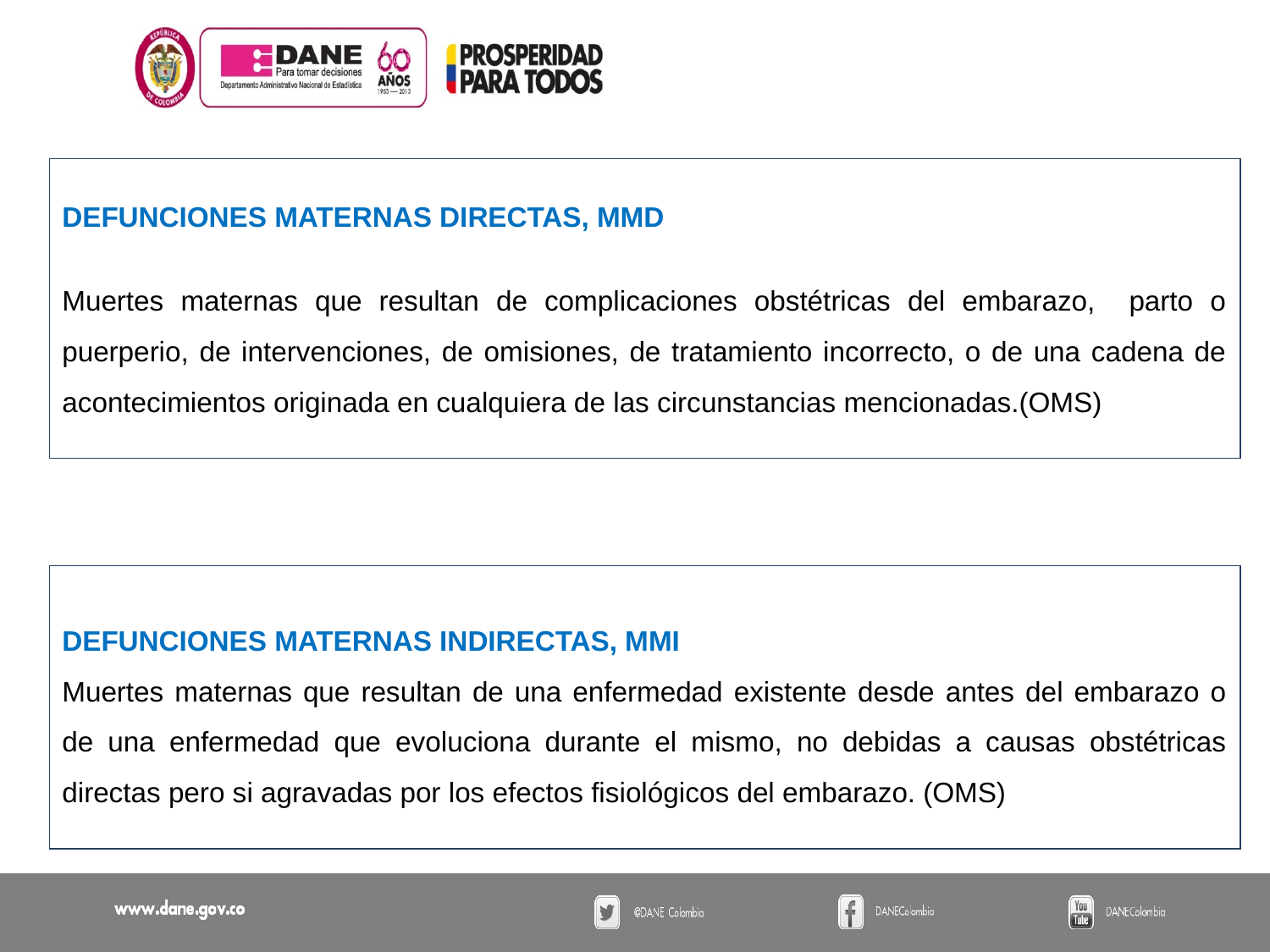

DEFUNCIONES MATERNAS DIRECTAS, MMD

Muertes maternas que resultan de complicaciones obstétricas del embarazo,  parto o puerperio, de intervenciones, de omisiones, de tratamiento incorrecto, o de una cadena de acontecimientos originada en cualquiera de las circunstancias mencionadas.(OMS)

DEFUNCIONES MATERNAS INDIRECTAS, MMI
Muertes maternas que resultan de una enfermedad existente desde antes del embarazo o de una enfermedad que evoluciona durante el mismo, no debidas a causas obstétricas directas pero si agravadas por los efectos fisiológicos del embarazo. (OMS)